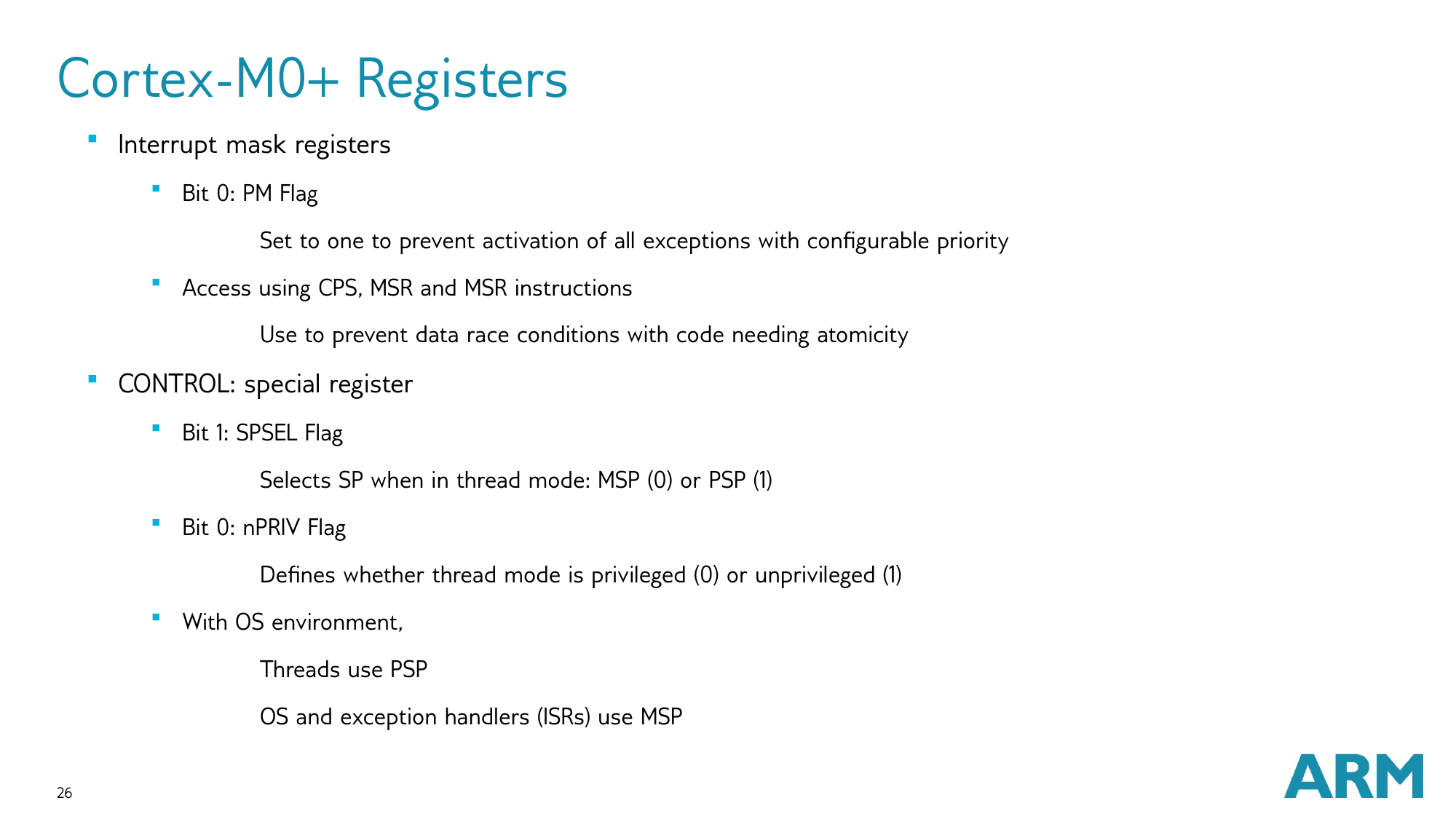

# Cortex-M0+ Registers
Interrupt mask registers
Bit 0: PM Flag
	Set to one to prevent activation of all exceptions with configurable priority
Access using CPS, MSR and MSR instructions
	Use to prevent data race conditions with code needing atomicity
CONTROL: special register
Bit 1: SPSEL Flag
	Selects SP when in thread mode: MSP (0) or PSP (1)
Bit 0: nPRIV Flag
	Defines whether thread mode is privileged (0) or unprivileged (1)
With OS environment,
	Threads use PSP
	OS and exception handlers (ISRs) use MSP